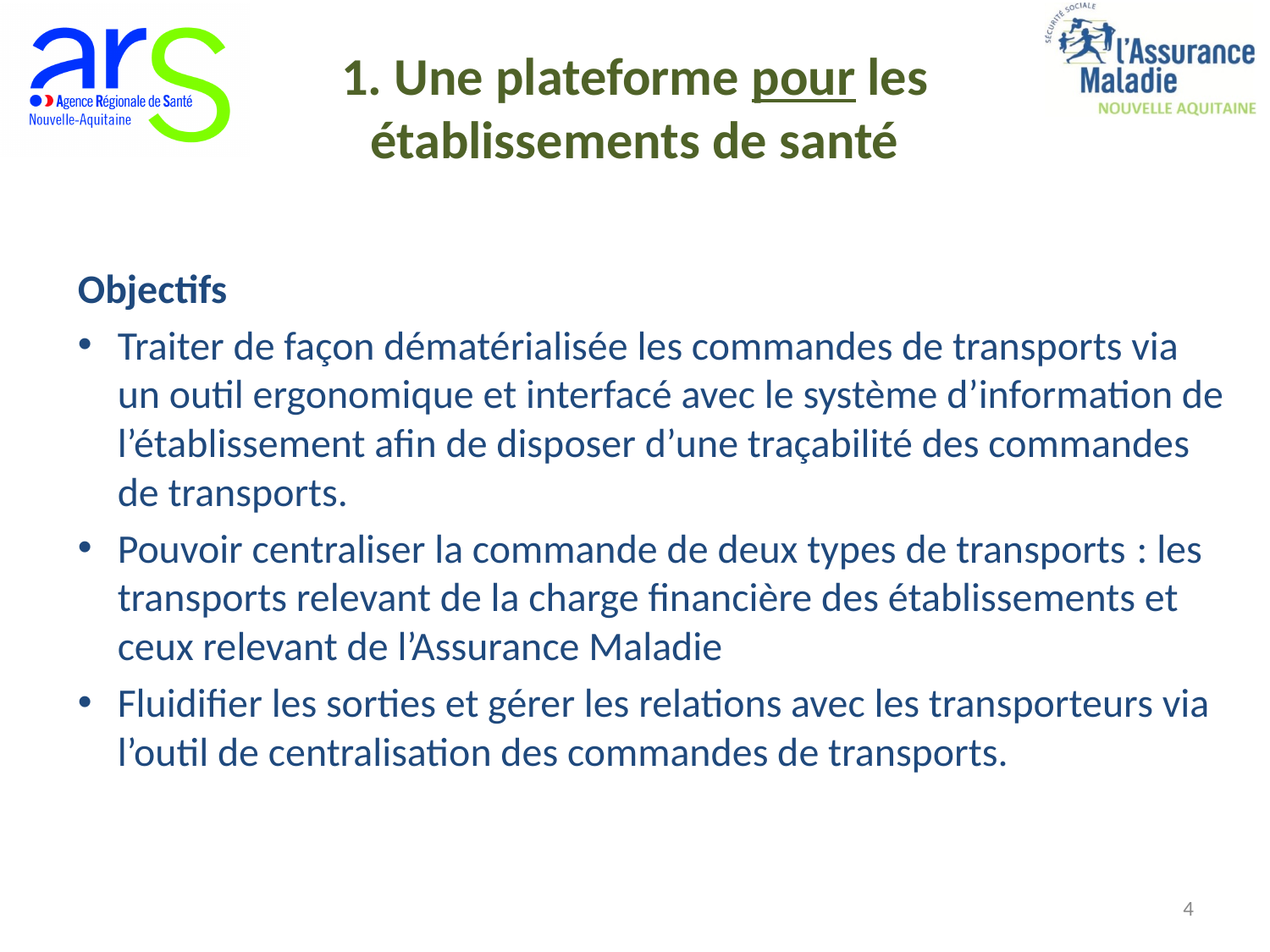

# 1. Une plateforme pour les établissements de santé
Objectifs
Traiter de façon dématérialisée les commandes de transports via un outil ergonomique et interfacé avec le système d’information de l’établissement afin de disposer d’une traçabilité des commandes de transports.
Pouvoir centraliser la commande de deux types de transports : les transports relevant de la charge financière des établissements et ceux relevant de l’Assurance Maladie
Fluidifier les sorties et gérer les relations avec les transporteurs via l’outil de centralisation des commandes de transports.

4